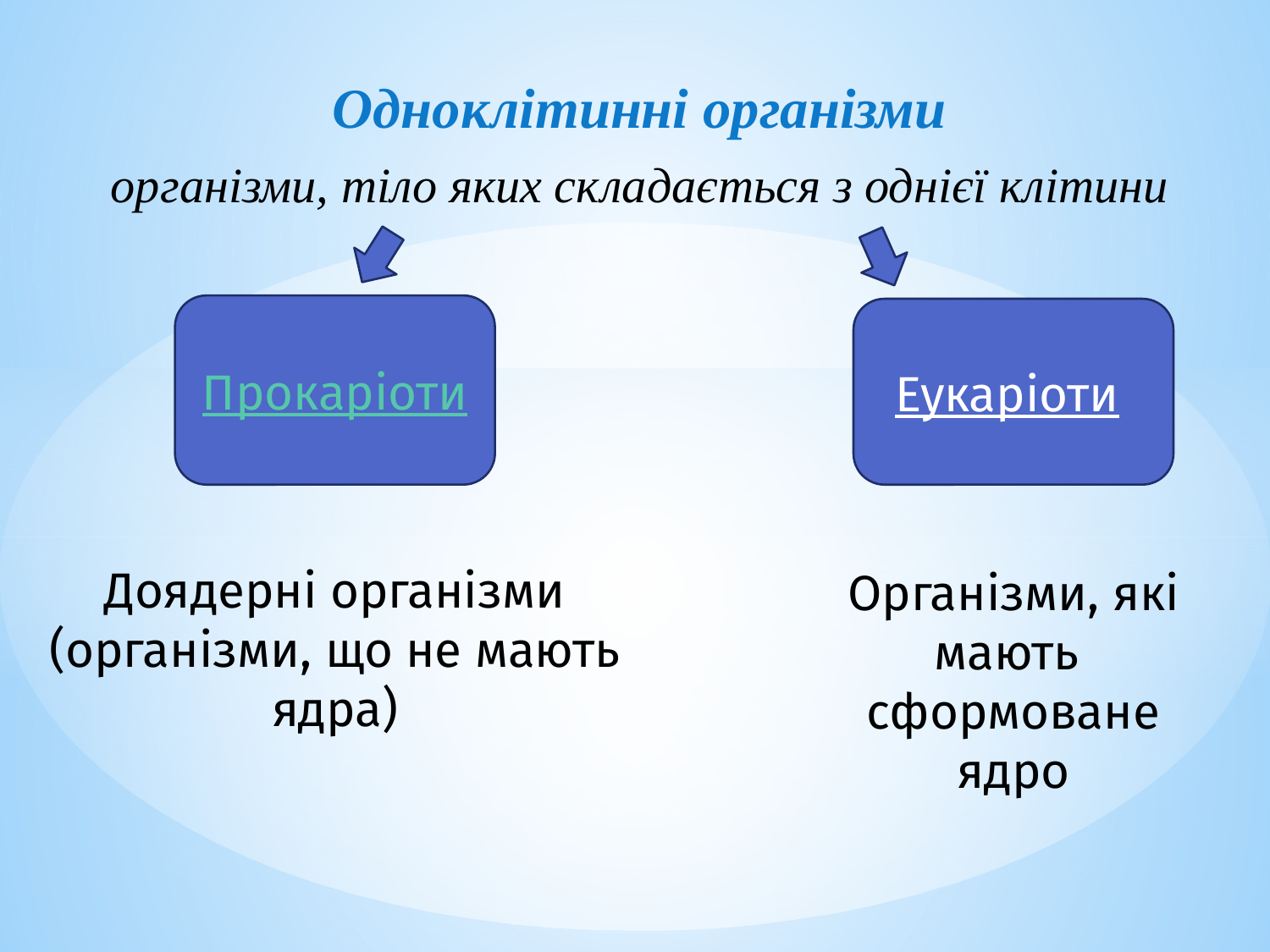

Одноклітинні організми
організми, тіло яких складається з однієї клітини

Прокаріоти
Еукаріоти
Доядерні організми
(організми, що не мають ядра)
Організми, які мають
сформоване ядро